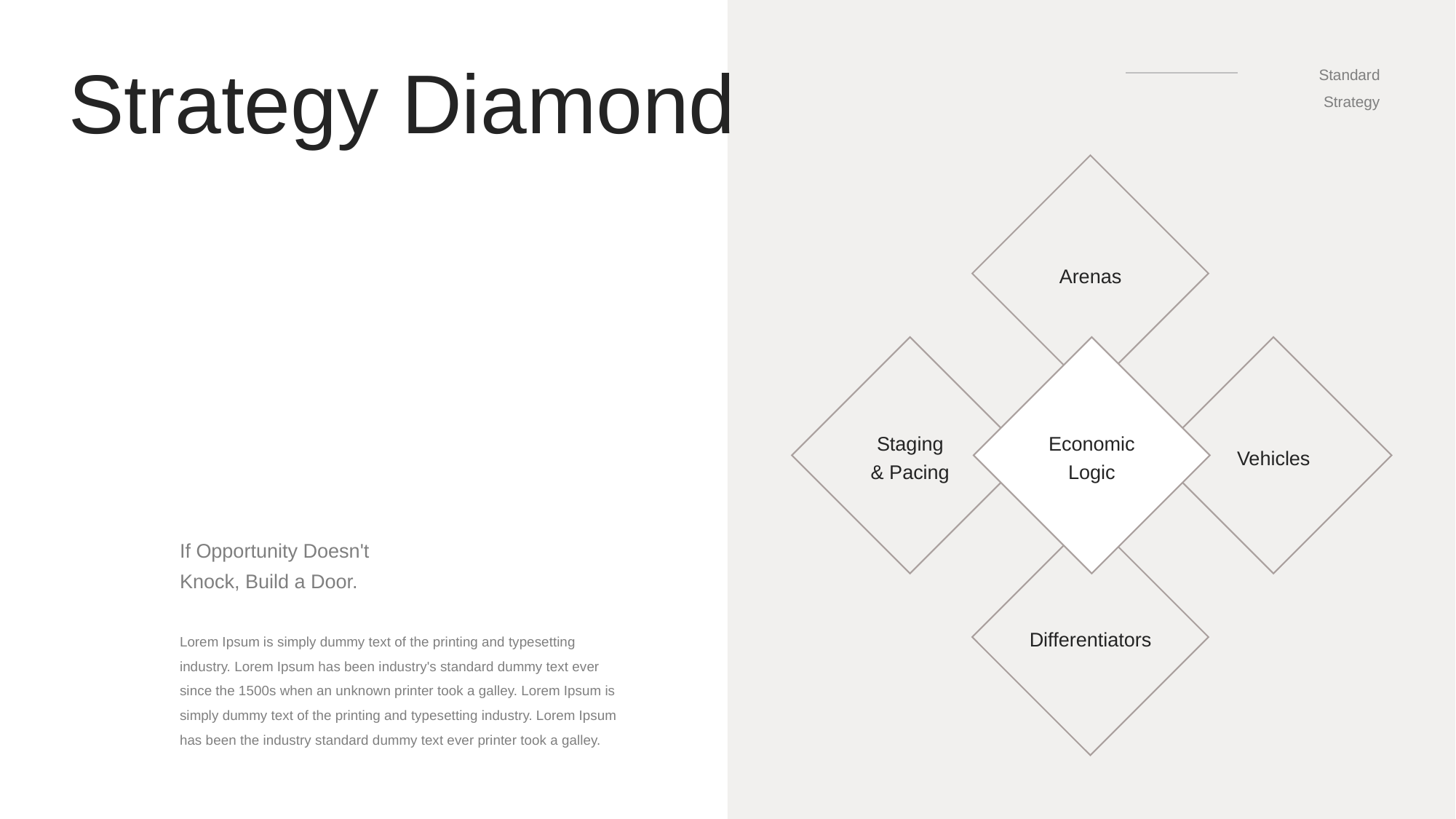

Strategy Diamond
Standard Strategy

Arenas

Staging
& Pacing
Economic
Logic
Vehicles
If Opportunity Doesn't Knock, Build a Door.

Differentiators
Lorem Ipsum is simply dummy text of the printing and typesetting industry. Lorem Ipsum has been industry's standard dummy text ever since the 1500s when an unknown printer took a galley. Lorem Ipsum is simply dummy text of the printing and typesetting industry. Lorem Ipsum has been the industry standard dummy text ever printer took a galley.